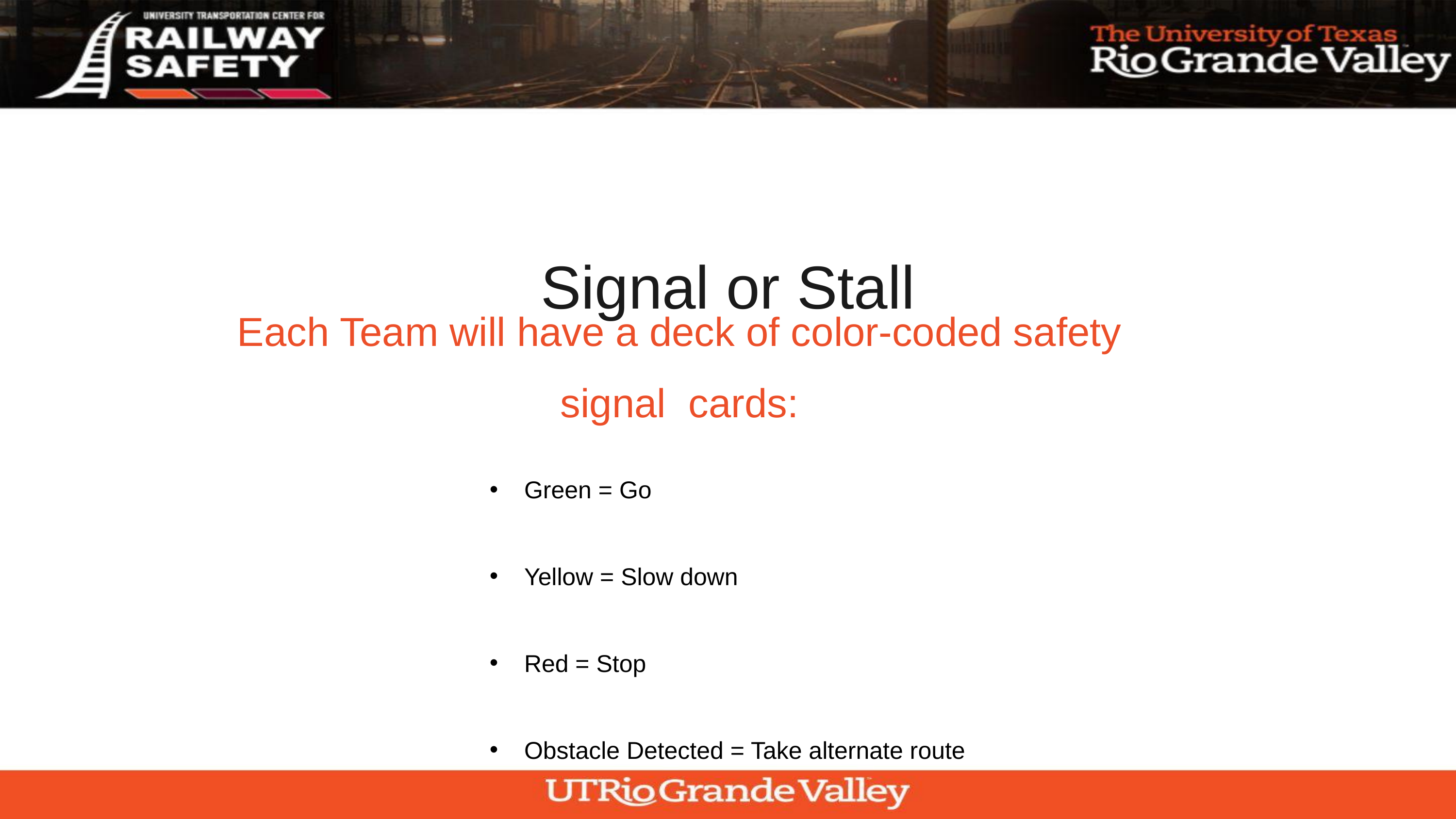

Signal or Stall
Each Team will have a deck of color-coded safety signal  cards:
Green = Go
Yellow = Slow down
Red = Stop
Obstacle Detected = Take alternate route